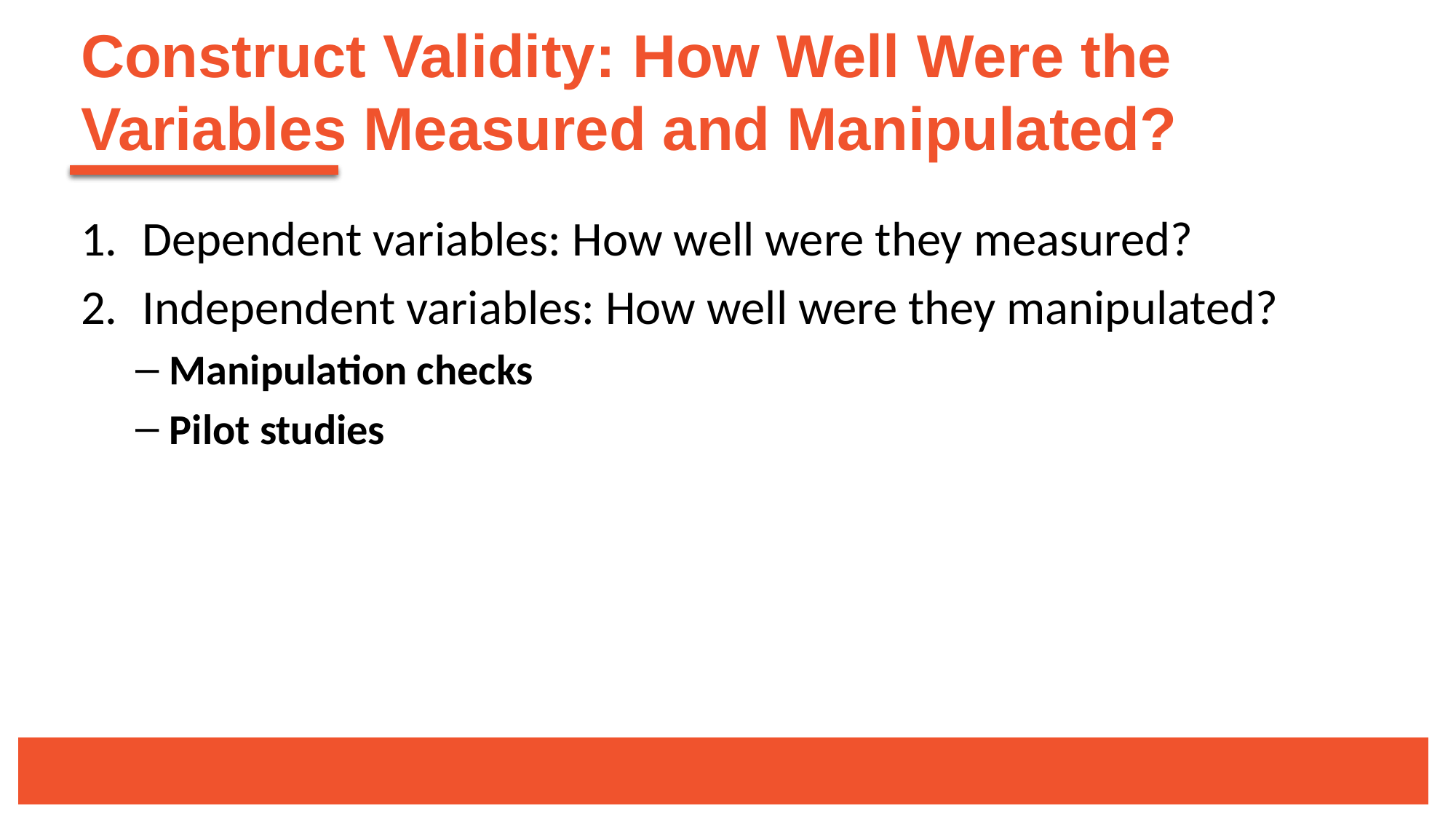

# Construct Validity: How Well Were the Variables Measured and Manipulated?
Dependent variables: How well were they measured?
Independent variables: How well were they manipulated?
Manipulation checks
Pilot studies